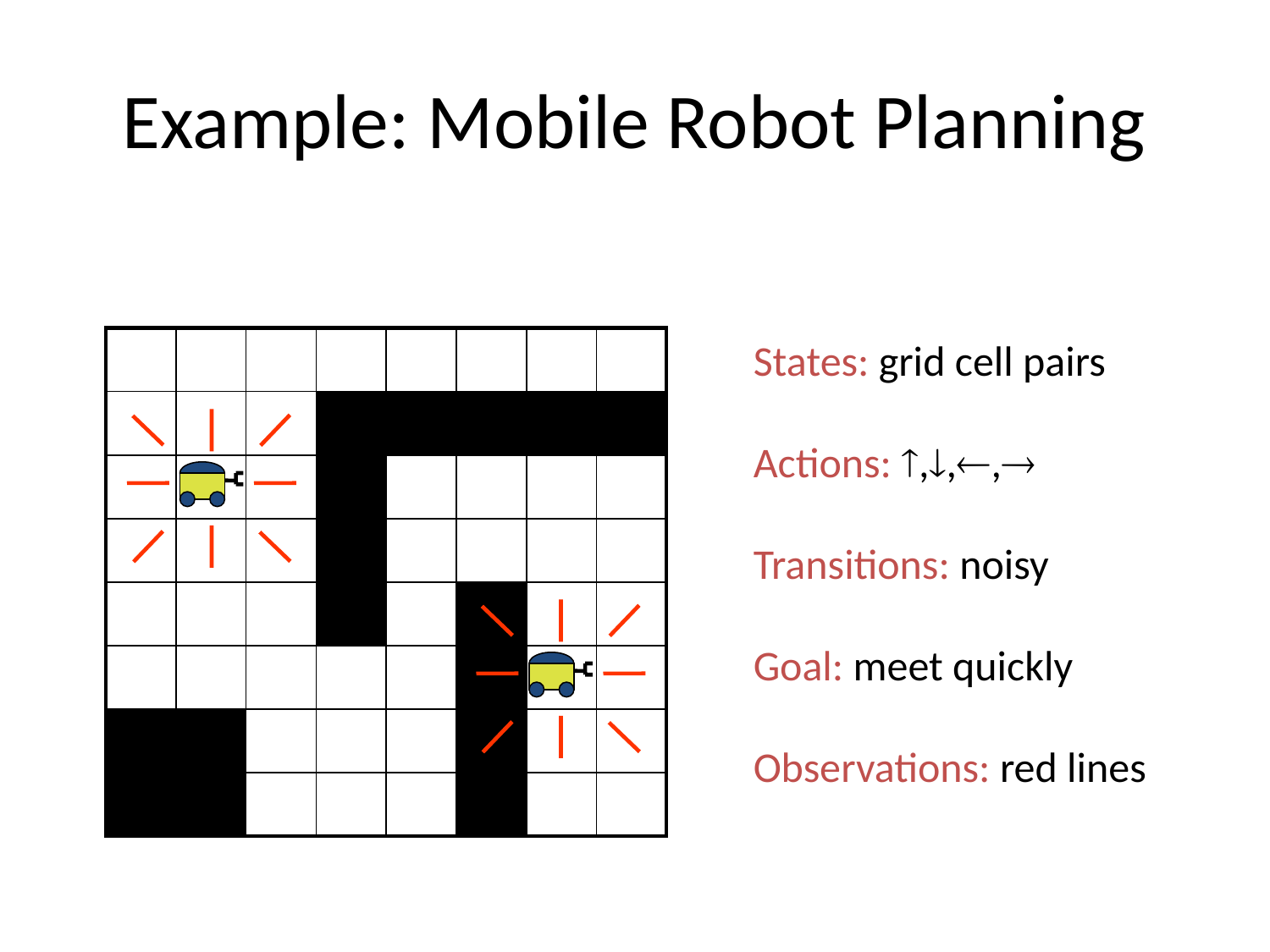

# Example: Mobile Robot Planning
|  |  |  |  |  |  |  |  |
| --- | --- | --- | --- | --- | --- | --- | --- |
|  |  |  |  |  |  |  |  |
|  |  |  |  |  |  |  |  |
|  |  |  |  |  |  |  |  |
|  |  |  |  |  |  |  |  |
|  |  |  |  |  |  |  |  |
|  |  |  |  |  |  |  |  |
|  |  |  |  |  |  |  |  |
States: grid cell pairs

Actions: ↑,↓,←,→

Transitions: noisy

Goal: meet quickly

Observations: red lines